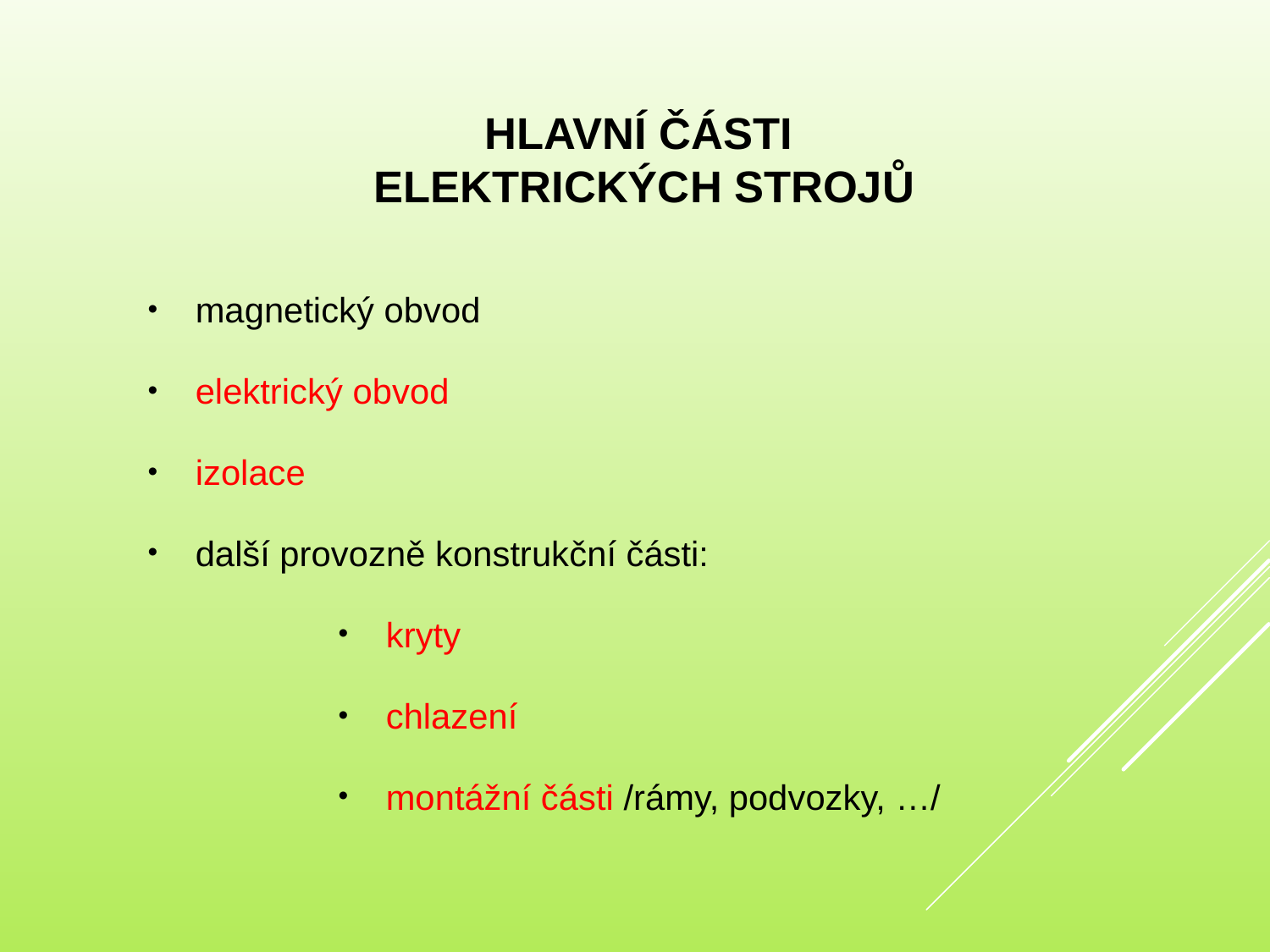

# Hlavní části elektrických strojů
magnetický obvod
elektrický obvod
izolace
další provozně konstrukční části:
kryty
chlazení
montážní části /rámy, podvozky, …/